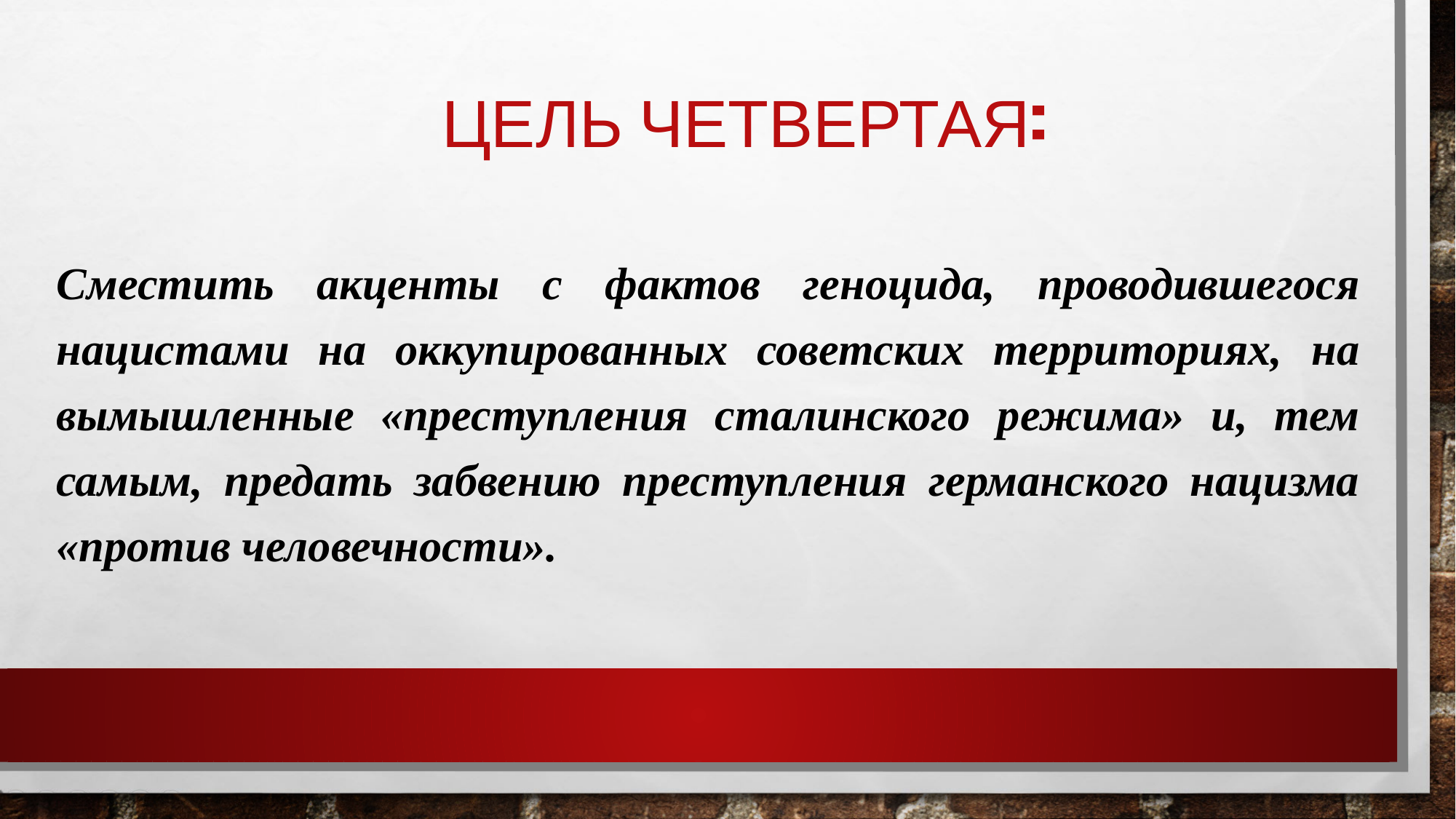

# ЦЕЛЬ ЧЕТВЕРТАЯ:
Сместить акценты с фактов геноцида, проводившегося нацистами на оккупированных советских территориях, на вымышленные «преступления сталинского режима» и, тем самым, предать забвению преступления германского нацизма «против человечности».